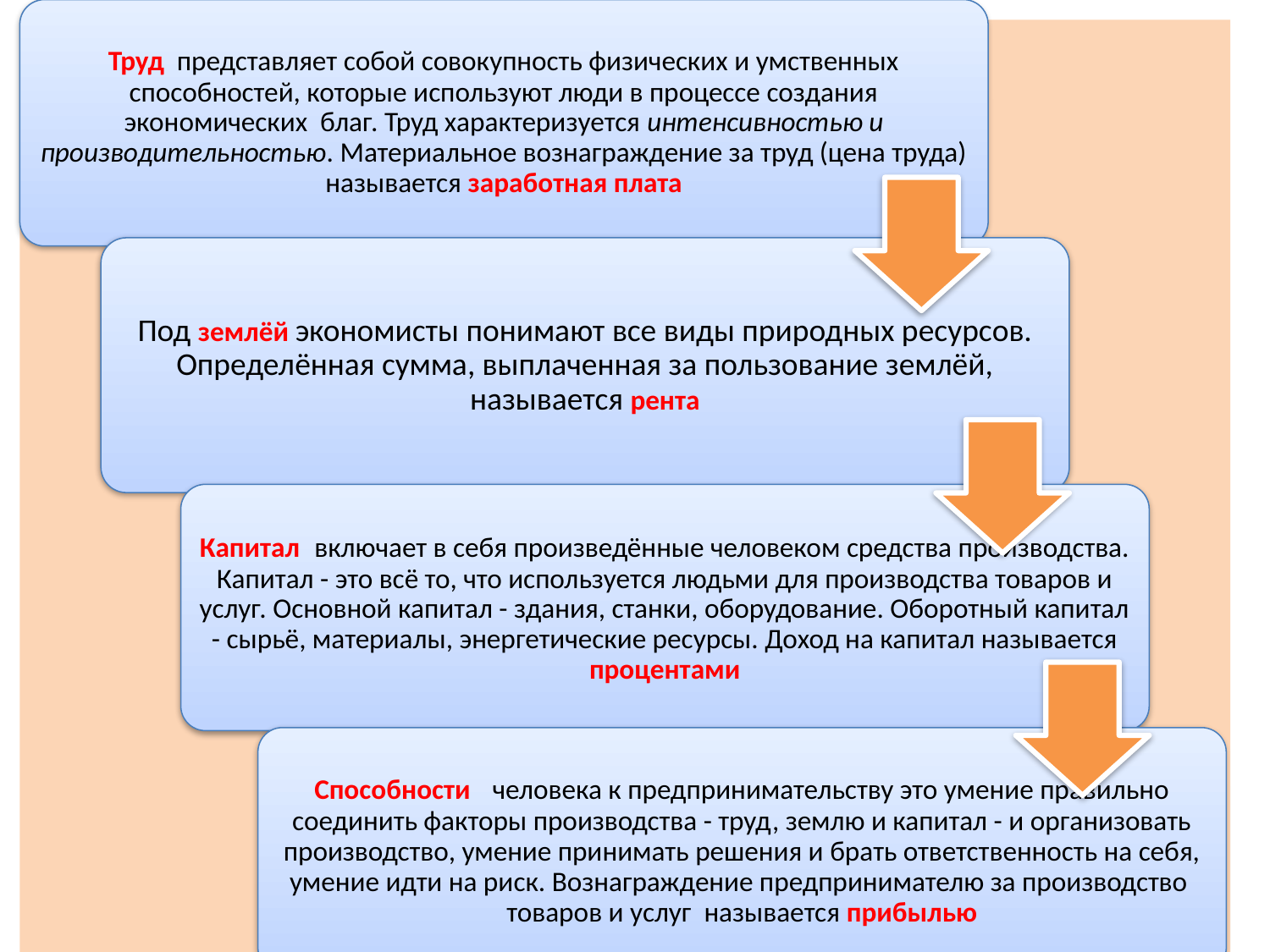

Труд  представляет собой совокупность физических и умственных способностей, которые используют люди в процессе создания экономических  благ. Труд характеризуется интенсивностью и производительностью. Материальное вознаграждение за труд (цена труда) называется заработная плата
Под землёй экономисты понимают все виды природных ресурсов. Определённая сумма, выплаченная за пользование землёй, называется рента
Капитал  включает в себя произведённые человеком средства производства. Капитал - это всё то, что используется людьми для производства товаров и услуг. Основной капитал - здания, станки, оборудование. Оборотный капитал - сырьё, материалы, энергетические ресурсы. Доход на капитал называется процентами
Способности   человека к предпринимательству это умение правильно соединить факторы производства - труд, землю и капитал - и организовать производство, умение принимать решения и брать ответственность на себя, умение идти на риск. Вознаграждение предпринимателю за производство  товаров и услуг  называется прибылью